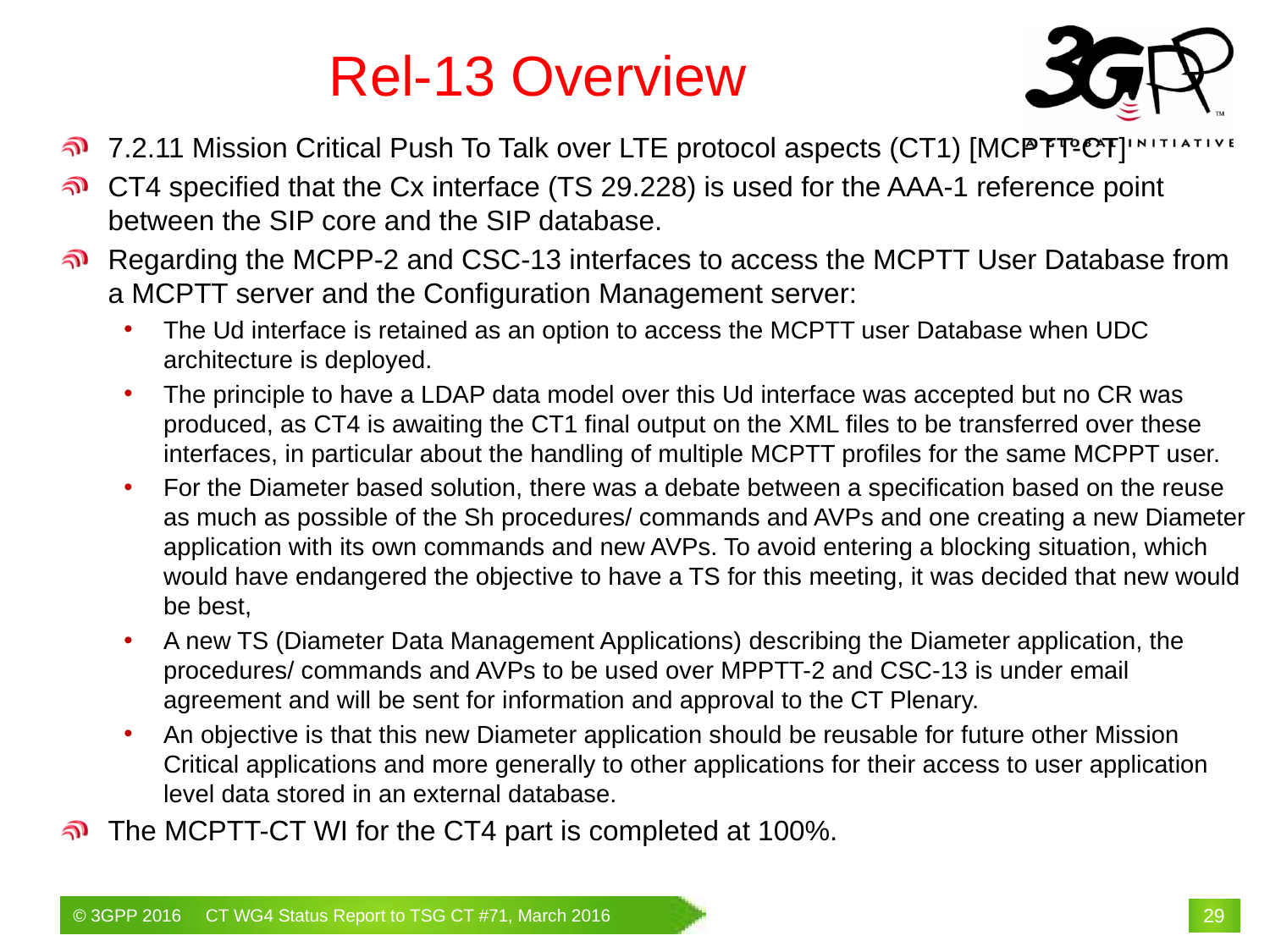

# Rel-13 Overview
7.2.11 Mission Critical Push To Talk over LTE protocol aspects (CT1) [MCPTT-CT]
CT4 specified that the Cx interface (TS 29.228) is used for the AAA-1 reference point between the SIP core and the SIP database.
Regarding the MCPP-2 and CSC-13 interfaces to access the MCPTT User Database from a MCPTT server and the Configuration Management server:
The Ud interface is retained as an option to access the MCPTT user Database when UDC architecture is deployed.
The principle to have a LDAP data model over this Ud interface was accepted but no CR was produced, as CT4 is awaiting the CT1 final output on the XML files to be transferred over these interfaces, in particular about the handling of multiple MCPTT profiles for the same MCPPT user.
For the Diameter based solution, there was a debate between a specification based on the reuse as much as possible of the Sh procedures/ commands and AVPs and one creating a new Diameter application with its own commands and new AVPs. To avoid entering a blocking situation, which would have endangered the objective to have a TS for this meeting, it was decided that new would be best,
A new TS (Diameter Data Management Applications) describing the Diameter application, the procedures/ commands and AVPs to be used over MPPTT-2 and CSC-13 is under email agreement and will be sent for information and approval to the CT Plenary.
An objective is that this new Diameter application should be reusable for future other Mission Critical applications and more generally to other applications for their access to user application level data stored in an external database.
The MCPTT-CT WI for the CT4 part is completed at 100%.